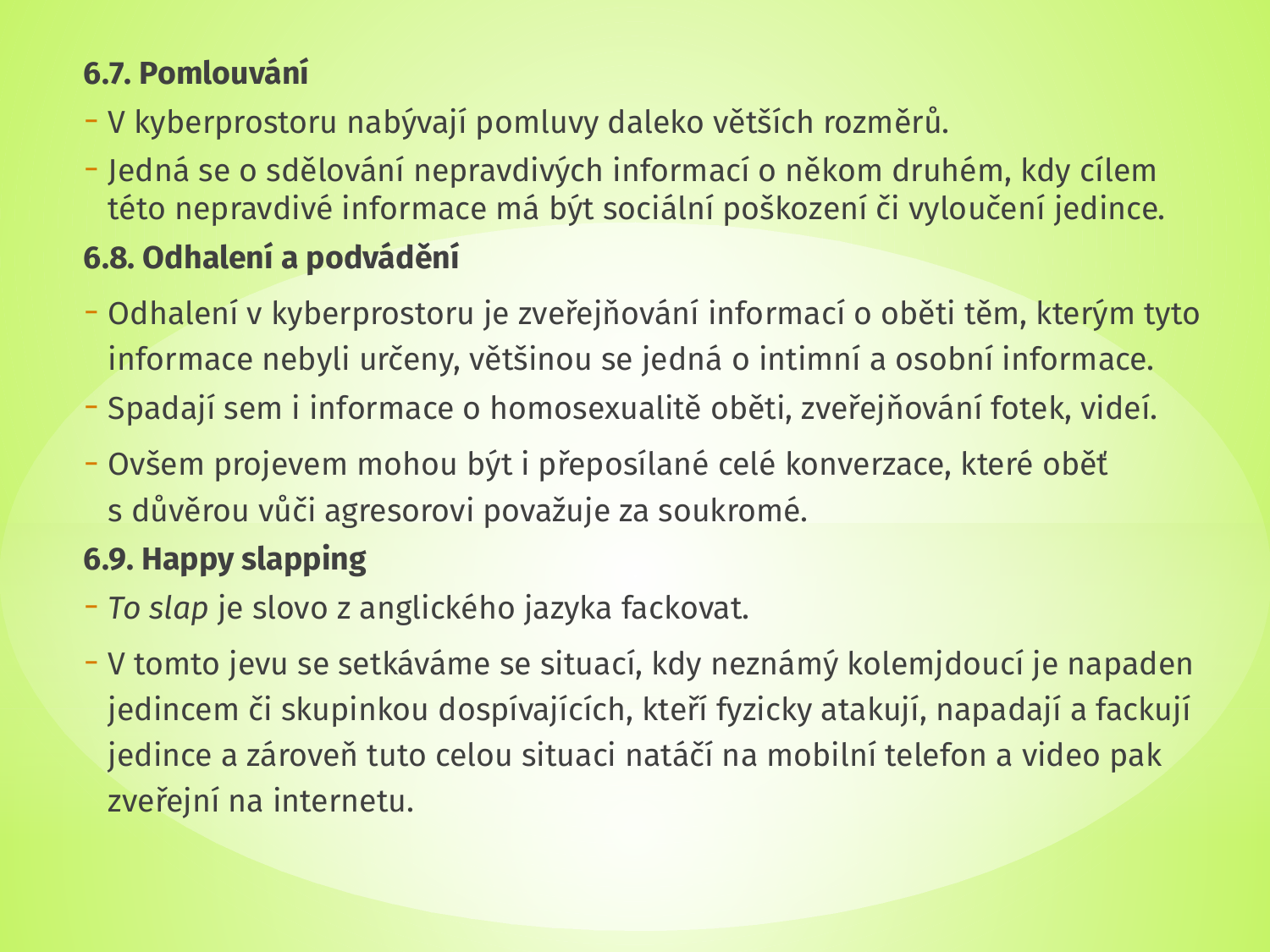

6.7. Pomlouvání
V kyberprostoru nabývají pomluvy daleko větších rozměrů.
Jedná se o sdělování nepravdivých informací o někom druhém, kdy cílem této nepravdivé informace má být sociální poškození či vyloučení jedince.
6.8. Odhalení a podvádění
Odhalení v kyberprostoru je zveřejňování informací o oběti těm, kterým tyto informace nebyli určeny, většinou se jedná o intimní a osobní informace.
Spadají sem i informace o homosexualitě oběti, zveřejňování fotek, videí.
Ovšem projevem mohou být i přeposílané celé konverzace, které oběť s důvěrou vůči agresorovi považuje za soukromé.
6.9. Happy slapping
To slap je slovo z anglického jazyka fackovat.
V tomto jevu se setkáváme se situací, kdy neznámý kolemjdoucí je napaden jedincem či skupinkou dospívajících, kteří fyzicky atakují, napadají a fackují jedince a zároveň tuto celou situaci natáčí na mobilní telefon a video pak zveřejní na internetu.